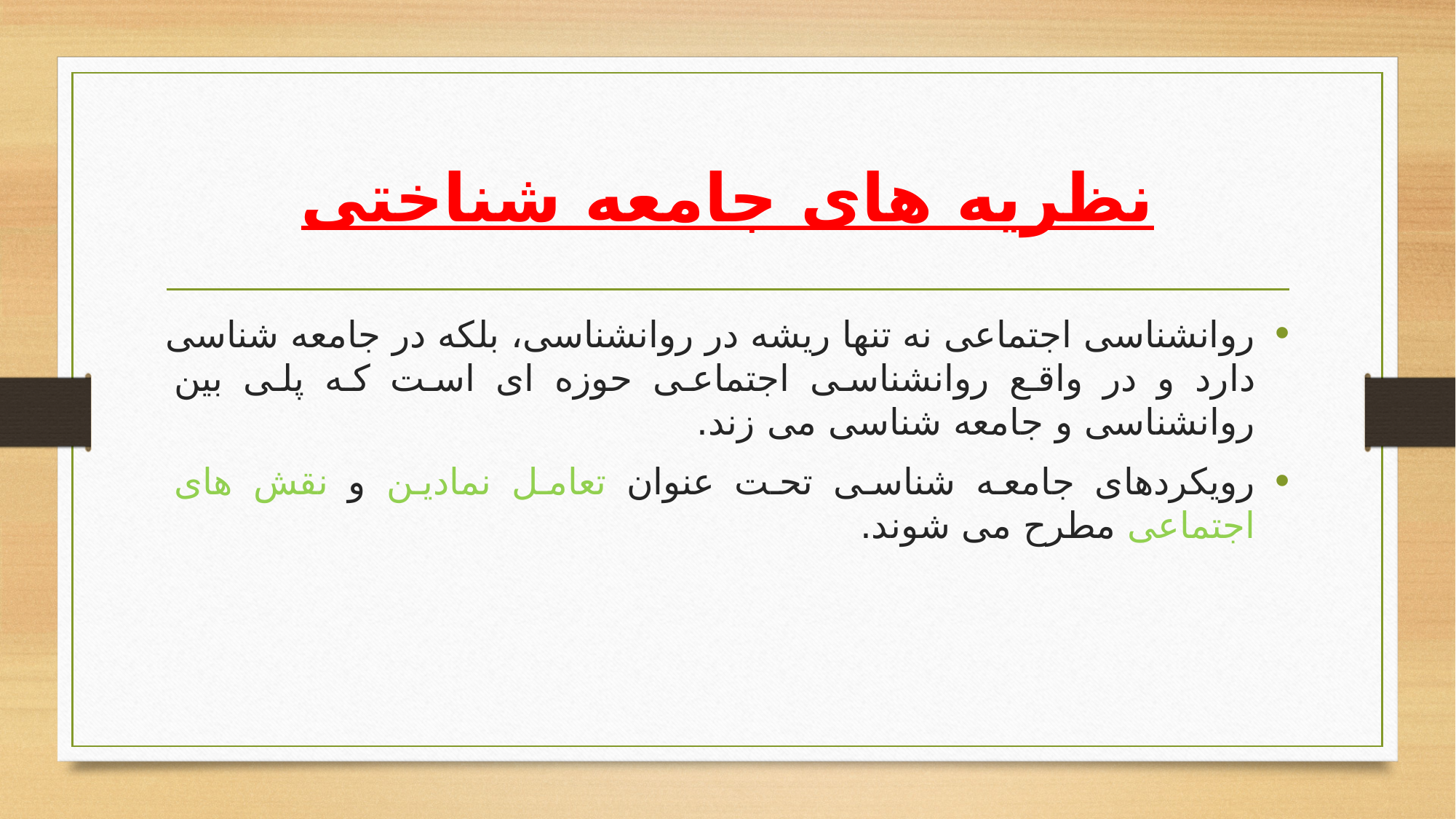

# نظریه های جامعه شناختی
روانشناسی اجتماعی نه تنها ریشه در روانشناسی، بلکه در جامعه شناسی دارد و در واقع روانشناسی اجتماعی حوزه ای است که پلی بین روانشناسی و جامعه شناسی می زند.
رویکردهای جامعه شناسی تحت عنوان تعامل نمادین و نقش های اجتماعی مطرح می شوند.